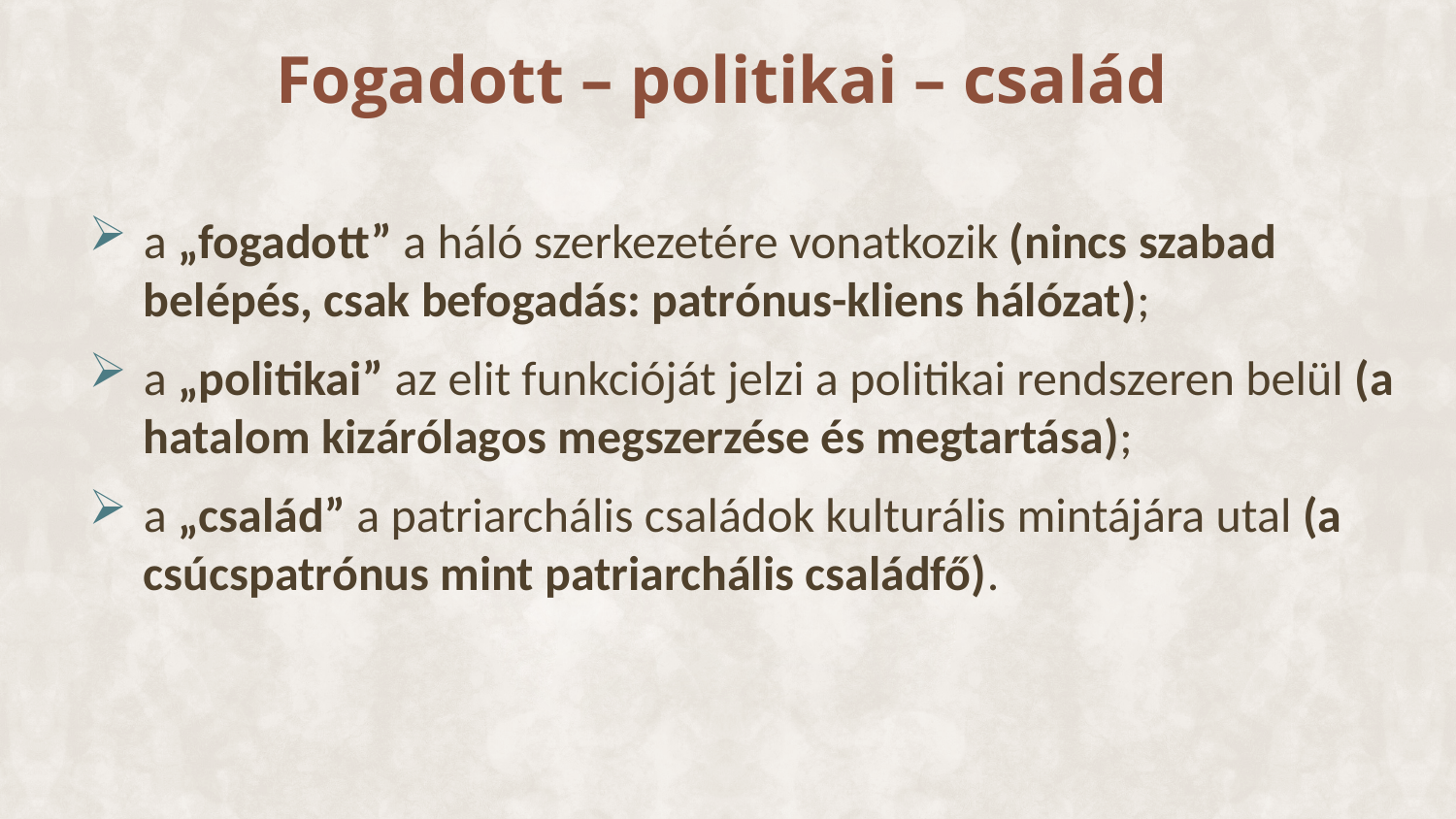

# Fogadott – politikai – család
a „fogadott” a háló szerkezetére vonatkozik (nincs szabad belépés, csak befogadás: patrónus-kliens hálózat);
a „politikai” az elit funkcióját jelzi a politikai rendszeren belül (a hatalom kizárólagos megszerzése és megtartása);
a „család” a patriarchális családok kulturális mintájára utal (a csúcspatrónus mint patriarchális családfő).